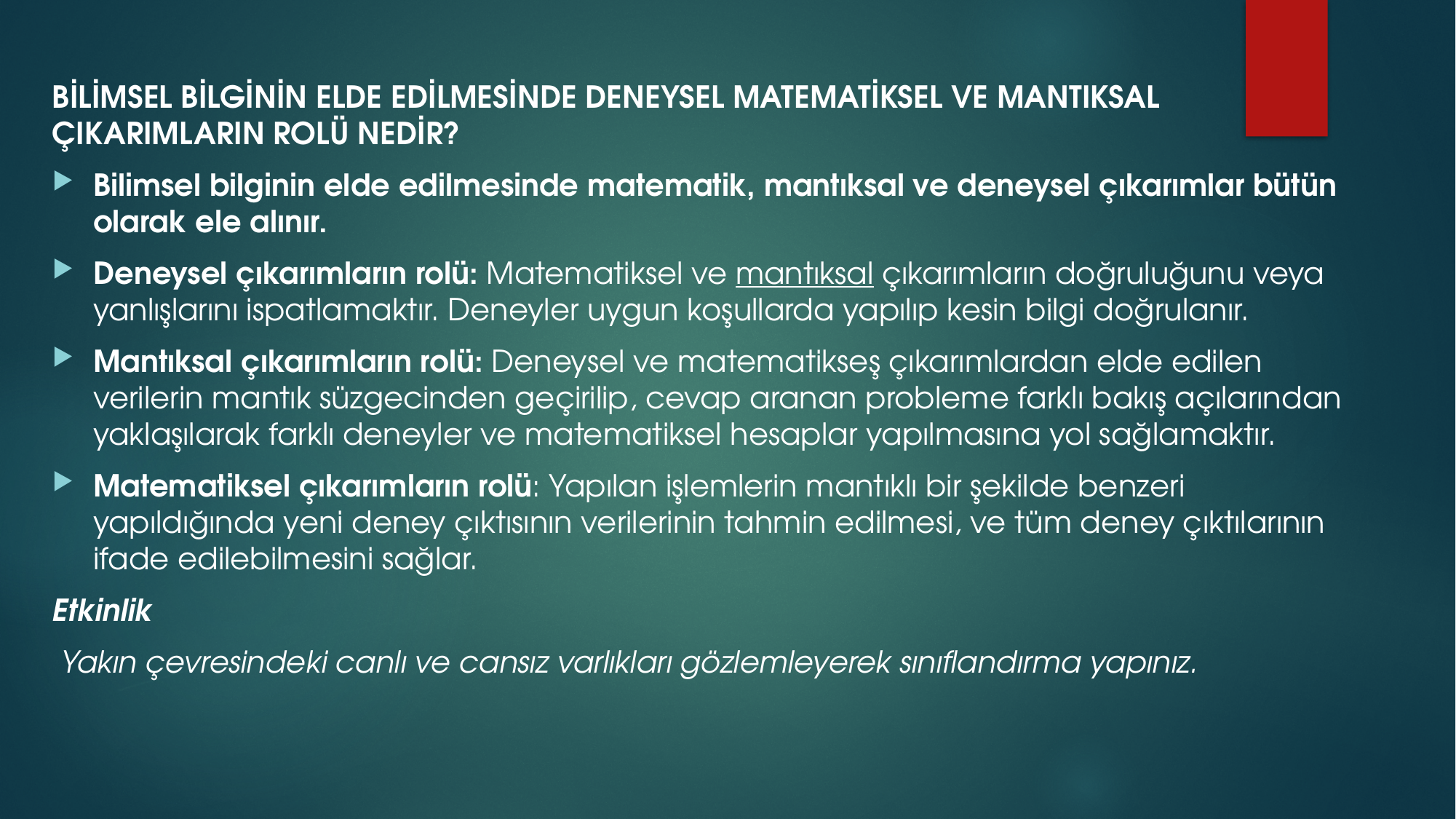

BİLİMSEL BİLGİNİN ELDE EDİLMESİNDE DENEYSEL MATEMATİKSEL VE MANTIKSAL ÇIKARIMLARIN ROLÜ NEDİR?
Bilimsel bilginin elde edilmesinde matematik, mantıksal ve deneysel çıkarımlar bütün olarak ele alınır.
Deneysel çıkarımların rolü: Matematiksel ve mantıksal çıkarımların doğruluğunu veya yanlışlarını ispatlamaktır. Deneyler uygun koşullarda yapılıp kesin bilgi doğrulanır.
Mantıksal çıkarımların rolü: Deneysel ve matematikseş çıkarımlardan elde edilen verilerin mantık süzgecinden geçirilip, cevap aranan probleme farklı bakış açılarından yaklaşılarak farklı deneyler ve matematiksel hesaplar yapılmasına yol sağlamaktır.
Matematiksel çıkarımların rolü: Yapılan işlemlerin mantıklı bir şekilde benzeri yapıldığında yeni deney çıktısının verilerinin tahmin edilmesi, ve tüm deney çıktılarının ifade edilebilmesini sağlar.
Etkinlik
 Yakın çevresindeki canlı ve cansız varlıkları gözlemleyerek sınıflandırma yapınız.